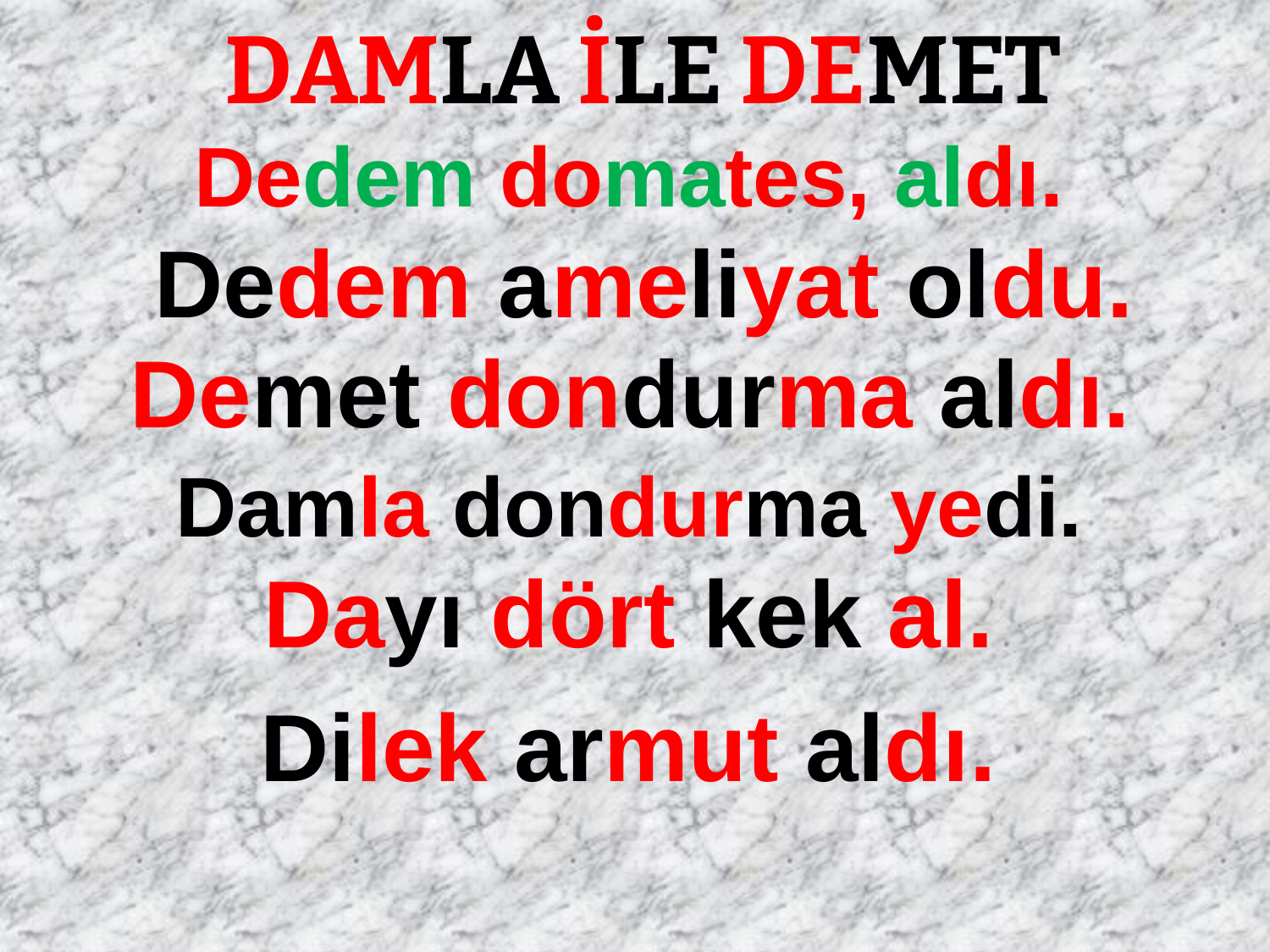

DAMLA İLE DEMET
Dedem domates, aldı.
Dedem ameliyat oldu.
Demet dondurma aldı.
Damla dondurma yedi.
Dayı dört kek al.
Dilek armut aldı.